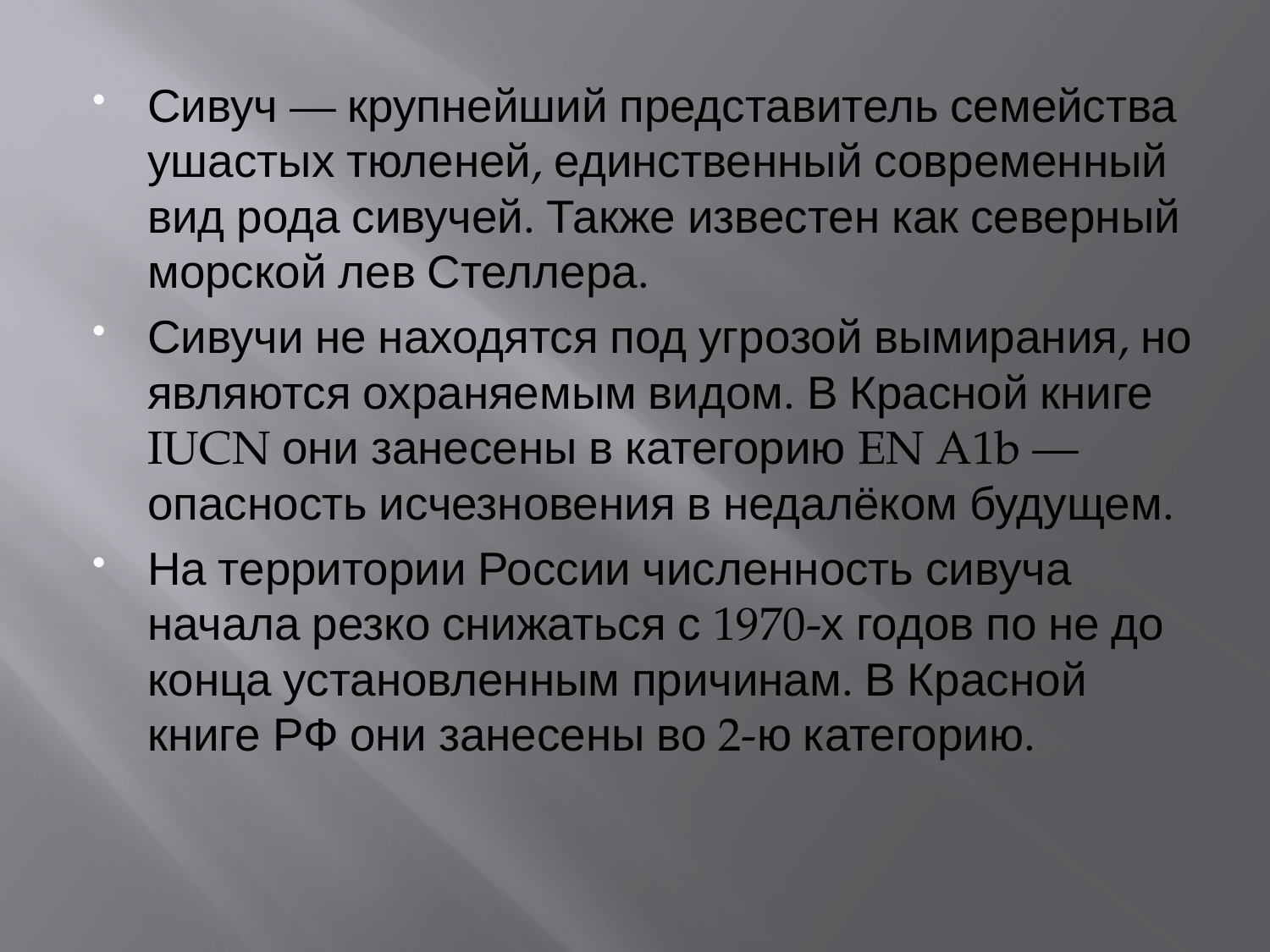

#
Сивуч — крупнейший представитель семейства ушастых тюленей, единственный современный вид рода сивучей. Также известен как северный морской лев Стеллера.
Сивучи не находятся под угрозой вымирания, но являются охраняемым видом. В Красной книге IUCN они занесены в категорию EN A1b — опасность исчезновения в недалёком будущем.
На территории России численность сивуча начала резко снижаться с 1970-х годов по не до конца установленным причинам. В Красной книге РФ они занесены во 2-ю категорию.